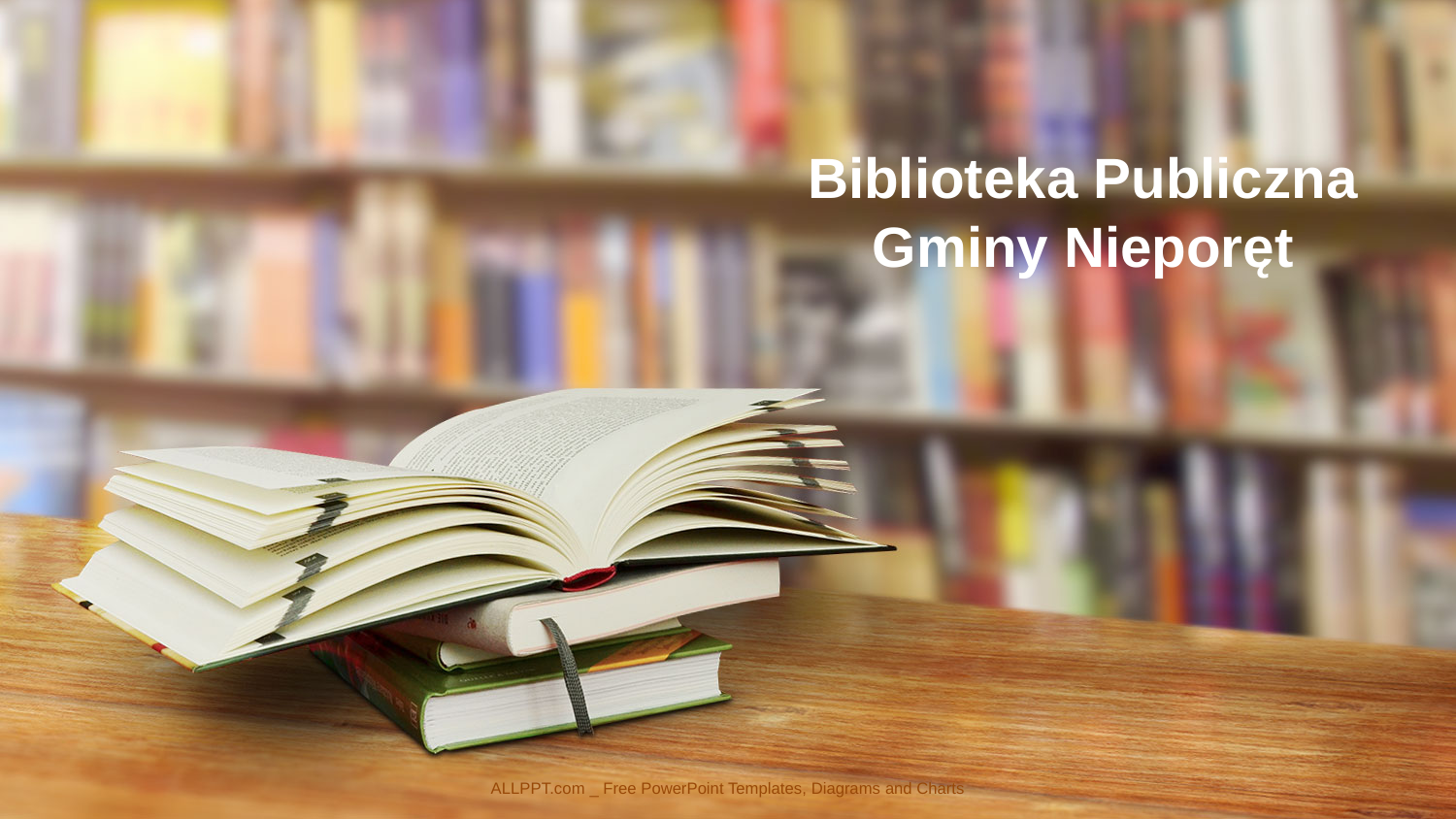

Biblioteka Publiczna Gminy Nieporęt
ALLPPT.com _ Free PowerPoint Templates, Diagrams and Charts